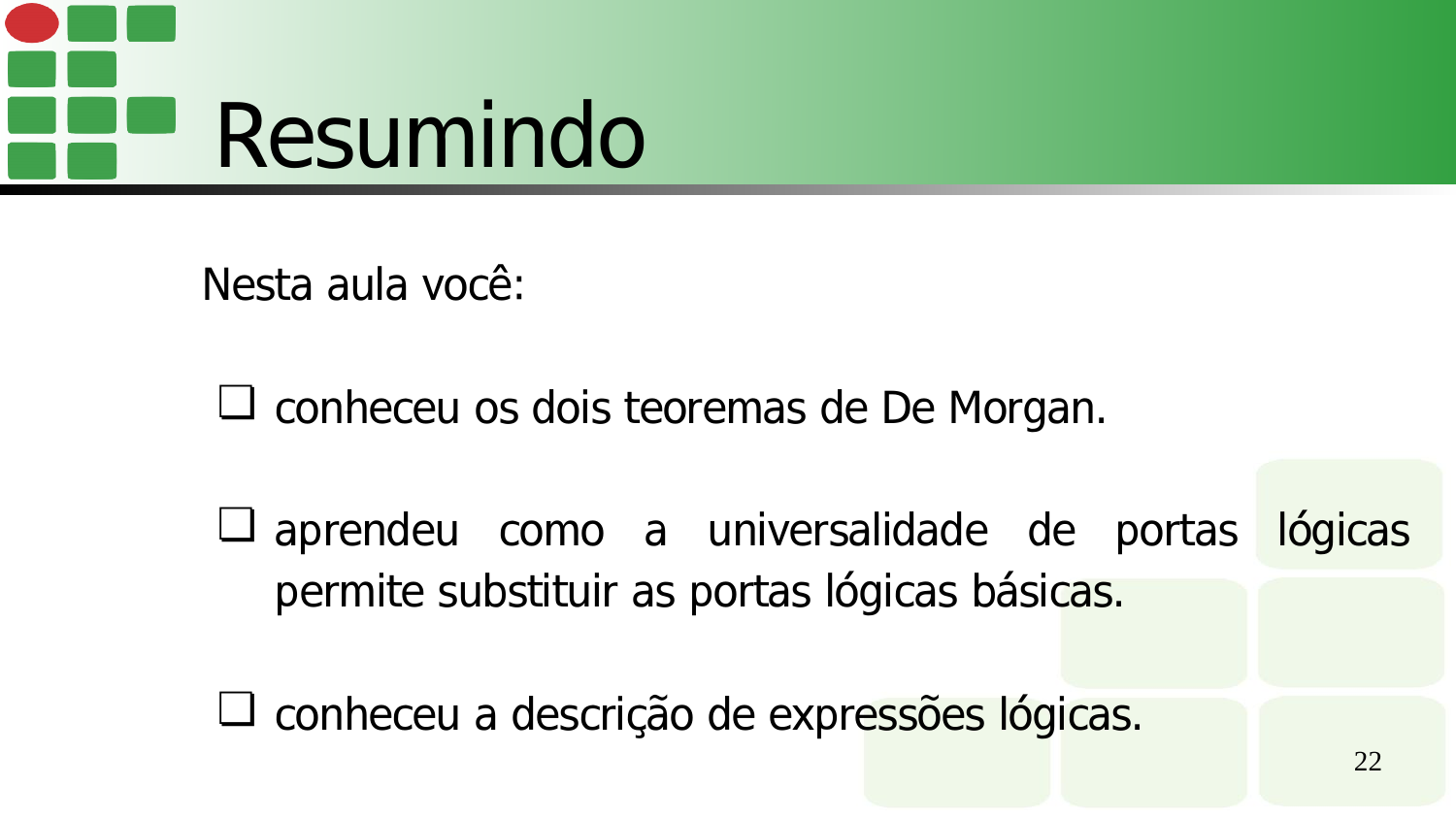

Resumindo
Nesta aula você:

conheceu os dois teoremas de De Morgan.

aprendeu como a universalidade de portas lógicas permite substituir as portas lógicas básicas.

conheceu a descrição de expressões lógicas.
22